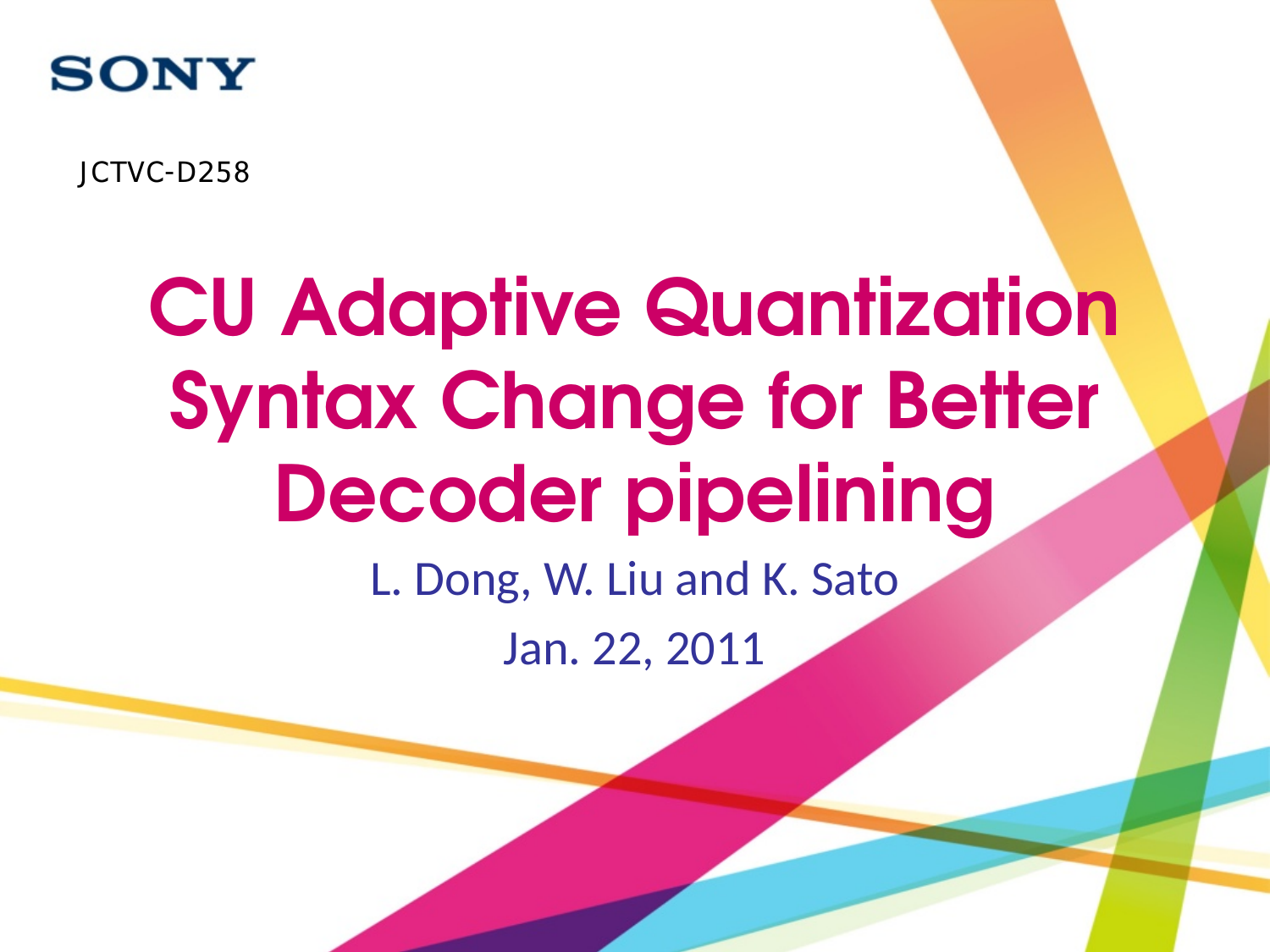

JCTVC-D258
# CU Adaptive Quantization Syntax Change for Better Decoder pipelining
L. Dong, W. Liu and K. Sato
Jan. 22, 2011
1